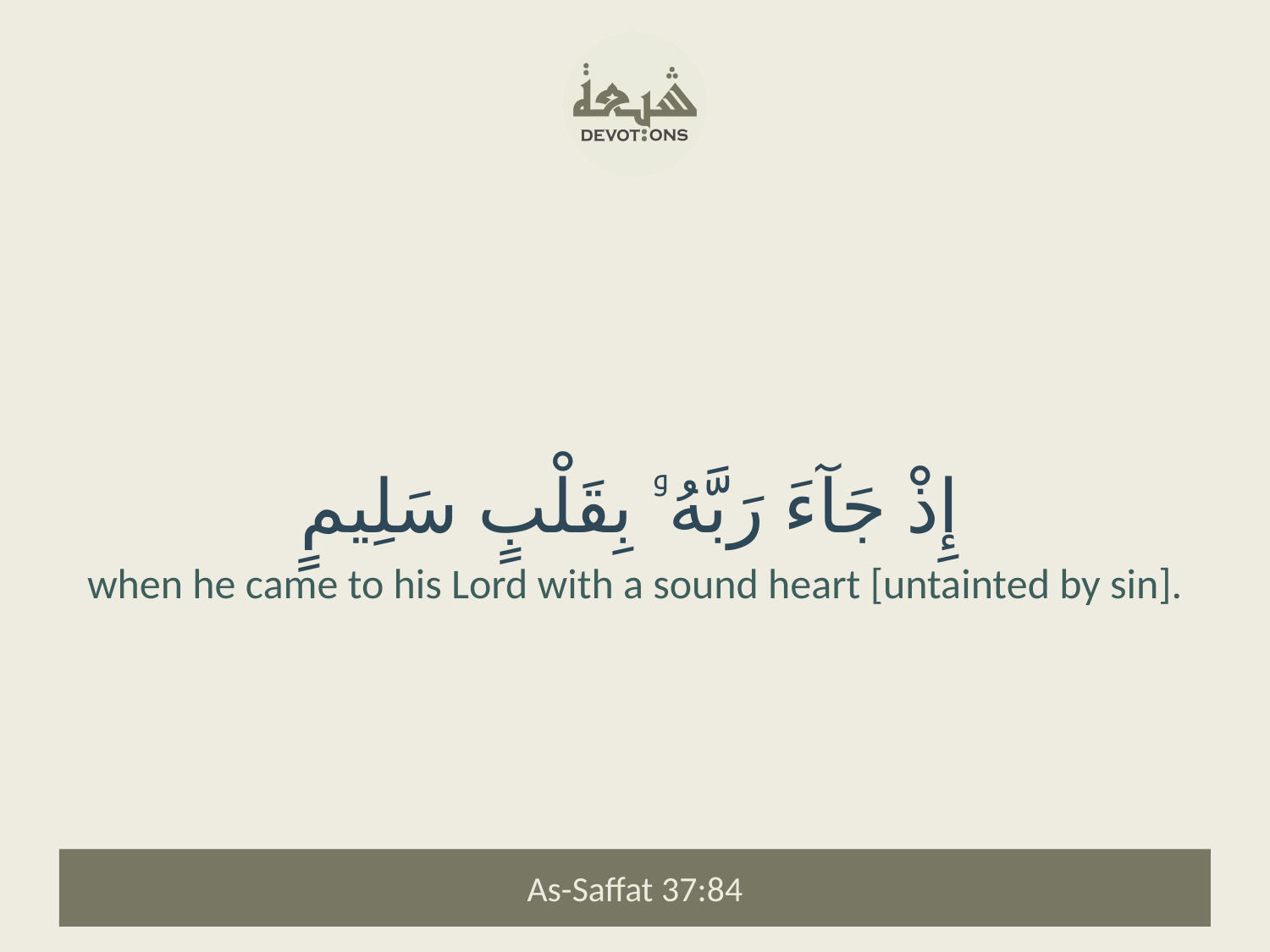

إِذْ جَآءَ رَبَّهُۥ بِقَلْبٍ سَلِيمٍ
when he came to his Lord with a sound heart [untainted by sin].
As-Saffat 37:84